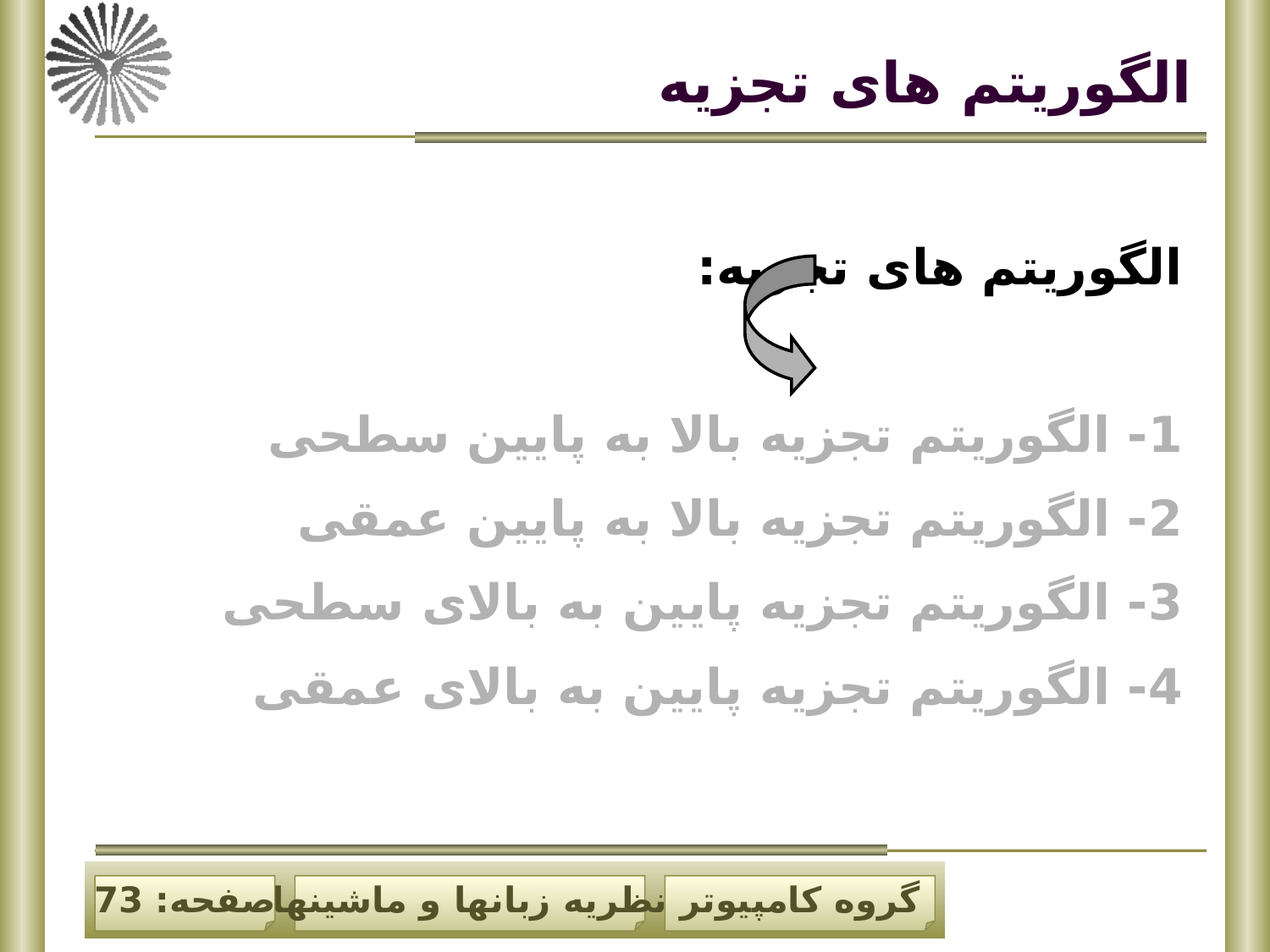

# الگوریتم های تجزیه
الگوریتم های تجزیه:

1- الگوریتم تجزیه بالا به پایین سطحی
2- الگوریتم تجزیه بالا به پایین عمقی
3- الگوریتم تجزیه پایین به بالای سطحی
4- الگوریتم تجزیه پایین به بالای عمقی